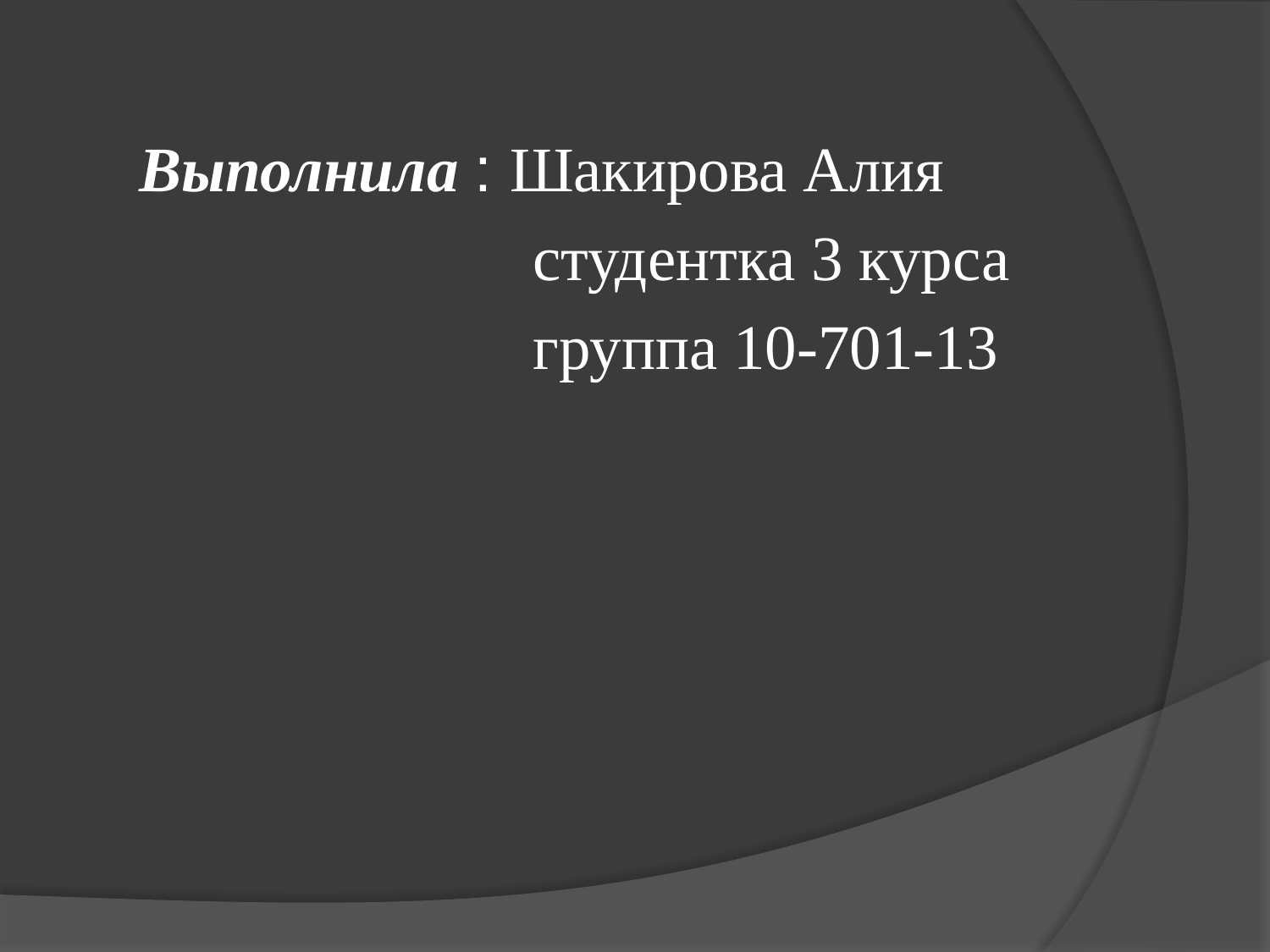

Выполнила : Шакирова Алия
                             студентка 3 курса
                             группа 10-701-13